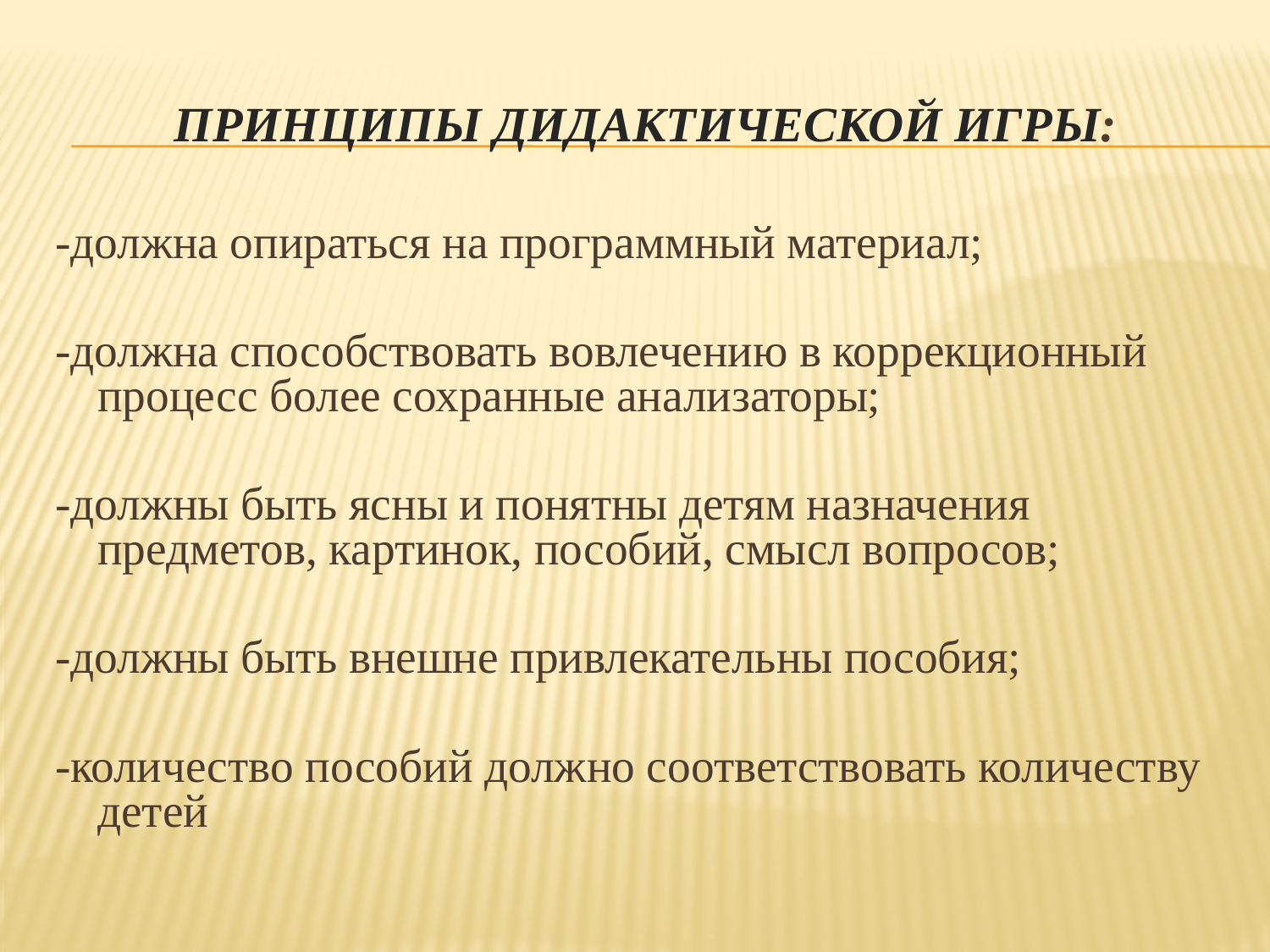

# Принципы дидактической игры:
-должна опираться на программный материал;

-должна способствовать вовлечению в коррекционный процесс более сохранные анализаторы;

-должны быть ясны и понятны детям назначения предметов, картинок, пособий, смысл вопросов;

-должны быть внешне привлекательны пособия;

-количество пособий должно соответствовать количеству детей